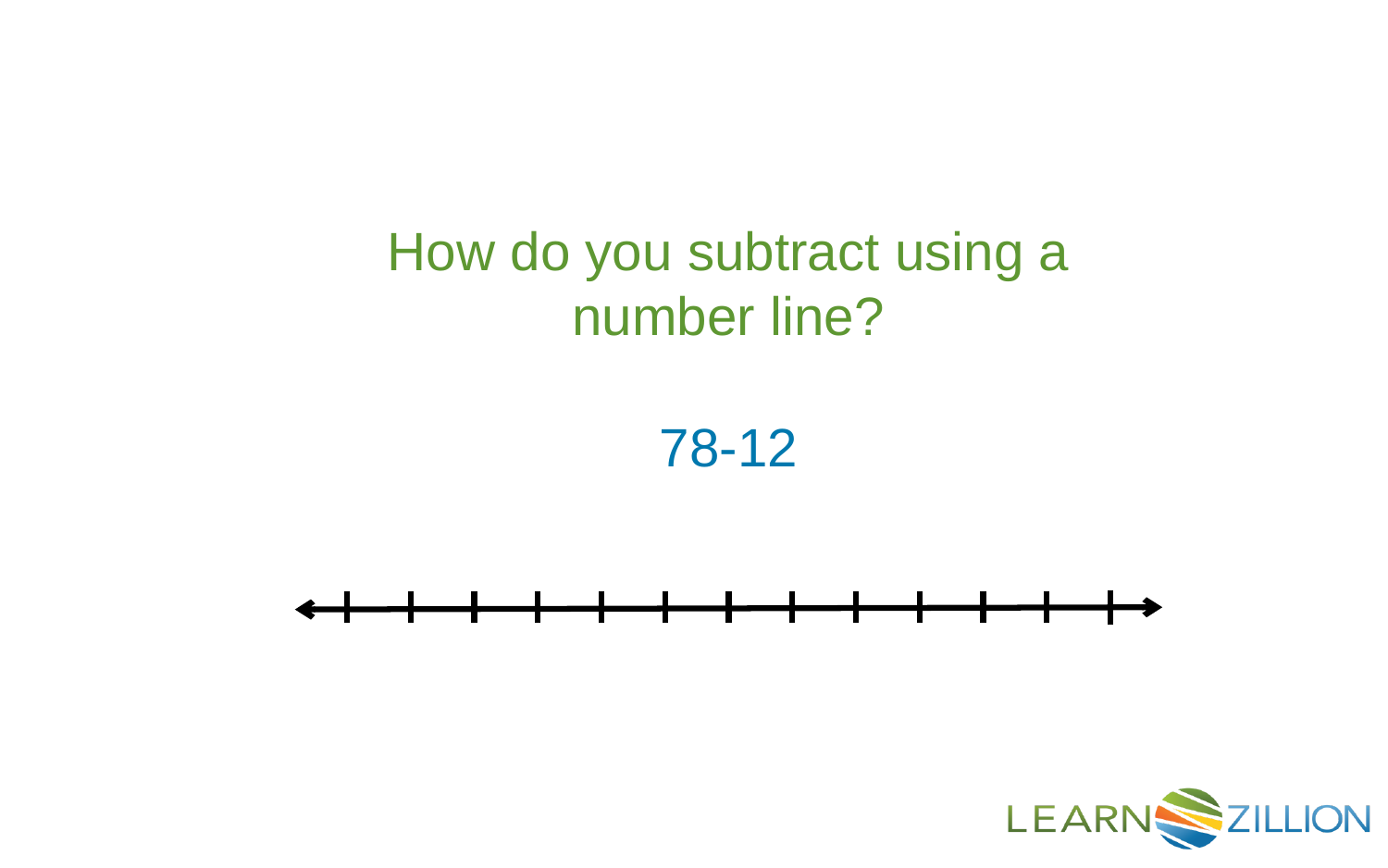

How do you subtract using a number line?
78-12